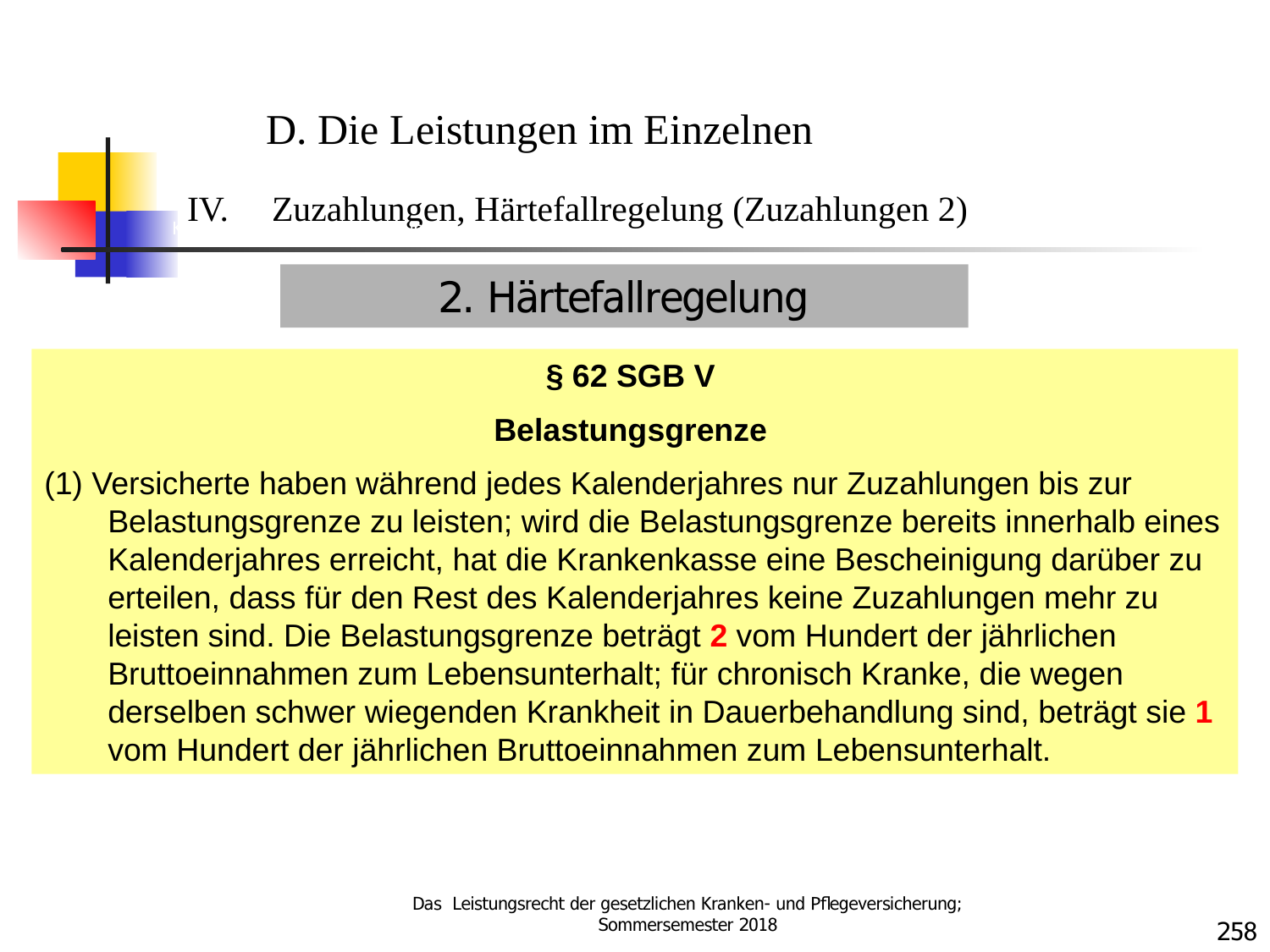

Krankenbehandlung 2 (Zuzahlungen)
D. Die Leistungen im Einzelnen

Zuzahlungen, Härtefallregelung (Zuzahlungen 2)
2. Härtefallregelung
§ 62 SGB V
Belastungsgrenze
(1) Versicherte haben während jedes Kalenderjahres nur Zuzahlungen bis zur Belastungsgrenze zu leisten; wird die Belastungsgrenze bereits innerhalb eines Kalenderjahres erreicht, hat die Krankenkasse eine Bescheinigung darüber zu erteilen, dass für den Rest des Kalenderjahres keine Zuzahlungen mehr zu leisten sind. Die Belastungsgrenze beträgt 2 vom Hundert der jährlichen Bruttoeinnahmen zum Lebensunterhalt; für chronisch Kranke, die wegen derselben schwer wiegenden Krankheit in Dauerbehandlung sind, beträgt sie 1 vom Hundert der jährlichen Bruttoeinnahmen zum Lebensunterhalt.
Krankheit
Das  Leistungsrecht der gesetzlichen Kranken- und Pflegeversicherung; Sommersemester 2018
258